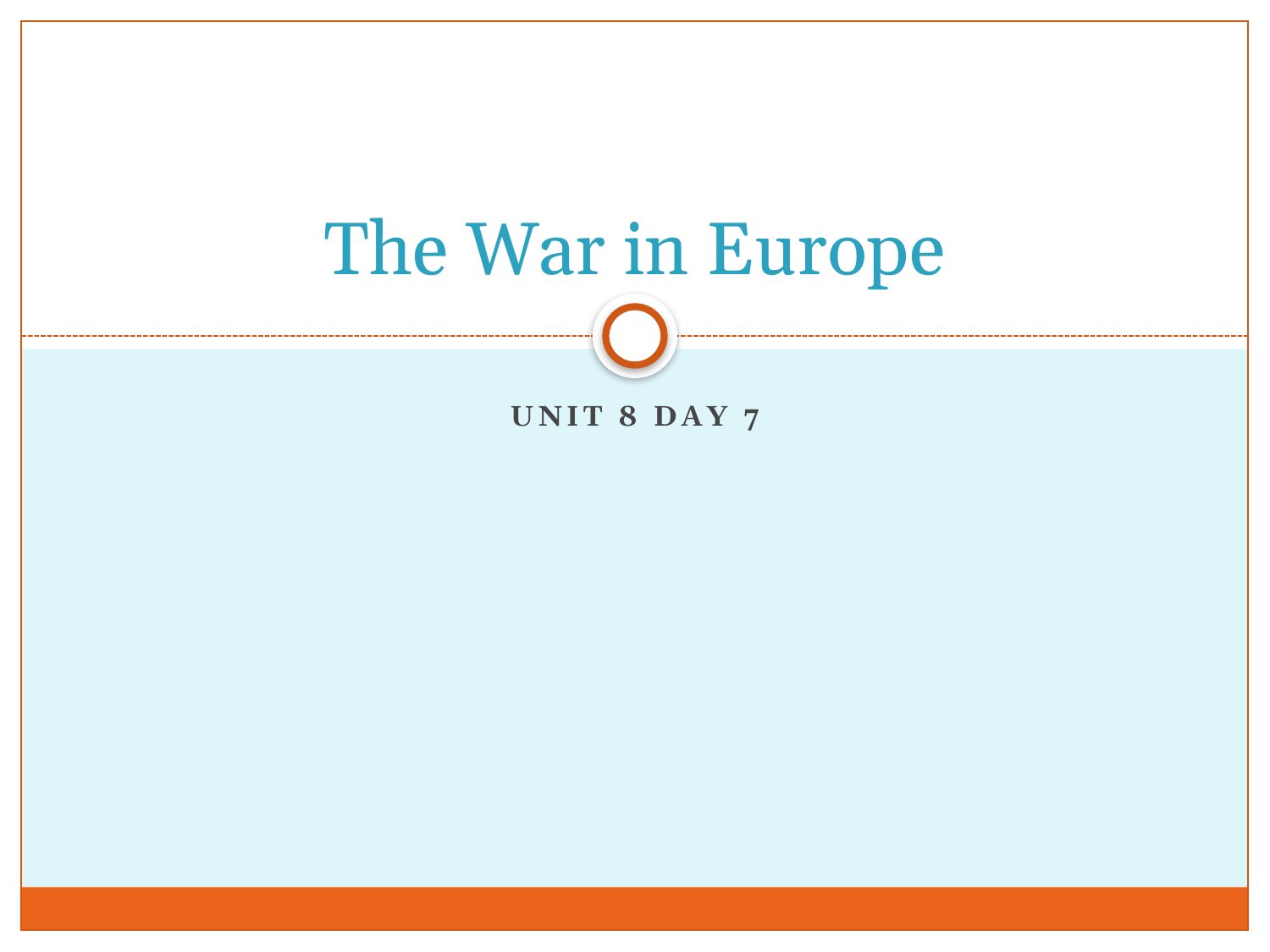

# The War in Europe
Unit 8 Day 7